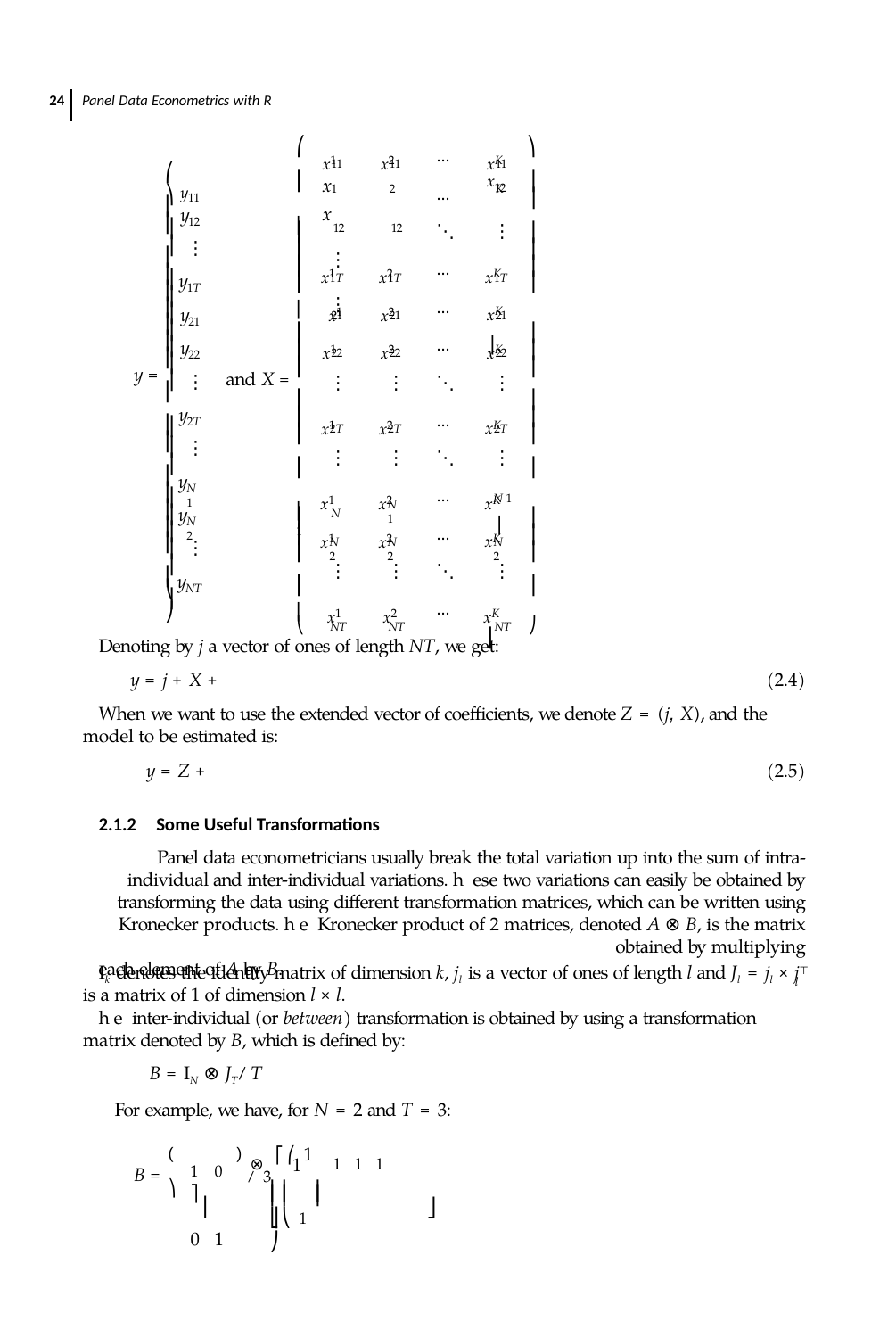

24  Panel Data Econometrics with R

⎞
⎛
xK
x1
x2
…
11
11
11
⎛	⎞
⎟
⎜
y11
K
1
2
x	x
⎜	12	12
⋮	⋮
…
x12
⎟
⋮
⎜	⎟
y
⎜	⎟
12
⋱
⎟
⎜
⋮
⎟
⎜
⎜	⎟
xK
x1
x2
⎟
⎜
…
⎜	⎟
y
1T
1T
1T
⎟
⎜
⎜	⎟
1T
xK	⎟
⎜  x1
x2
…
⎜	⎟
y
21
21
21
⎜	⎟
21
⎟
⎜
xK
x1
x2
⎜	⎟
…
y
⎟
⎜
22
22
22
⎜	⎟
22
⎟
⎜
y =
⎜	⎟
and X =
⋮
⋮
⋮
⋱
⋮
⎟
⎜
xK
x1
x2
y
⎟
⎜
…
⎜	⎟
2T
2T
2T
2T
⎟
⎜
⎜	⎟
⋮
⋮
⋮
⋱
⋮
⎟
⎜
⎜	⎟
y
xK
x1
x2
N 1
⎜	⎟
…
⎜	N 1
N 1  ⎟
N 1
⎜	⎟
y
⎟
⎜
N 2
⎜	⎟
xK
x1
x2
…
⎟
⎜
⎜	⎟
N 2
N 2
N 2
⋮
⎟
⎜
⋮
⋮
⋱
⋮
⎜	⎟
y
⎟
⎜
⎝	⎠
NT
xK	⎟
⎜ x1	x2
…
⎝	NT	NT	NT  ⎠
Denoting by j a vector of ones of length NT, we get:
y = j + X + 	(2.4)
When we want to use the extended vector of coeﬃcients, we denote Z = (j, X), and the model to be estimated is:
y = Z + 	(2.5)

2.1.2  Some Useful Transformations
Panel data econometricians usually break the total variation up into the sum of intra-individual and inter-individual variations. hese two variations can easily be obtained by transforming the data using different transformation matrices, which can be written using Kronecker products. he Kronecker product of 2 matrices, denoted A ⊗ B, is the matrix obtained by multiplying
each element of A by B.
Ik denotes the identity matrix of dimension k, jl is a vector of ones of length l and Jl = jl × j⊤
l
is a matrix of 1 of dimension l × l.
he inter-individual (or between) transformation is obtained by using a transformation matrix denoted by B, which is deﬁned by:
B = IN  ⊗ JT ∕T
For example, we have, for N = 2 and T = 3:
(	)	⎡⎛ 1 ⎞
1  0			⎤⎥
0  1
B =
⊗	1	1   1   1	∕3
⎢⎜  ⎟
⎢⎜  ⎟	⎥
⎦
⎣⎝ 1 ⎠